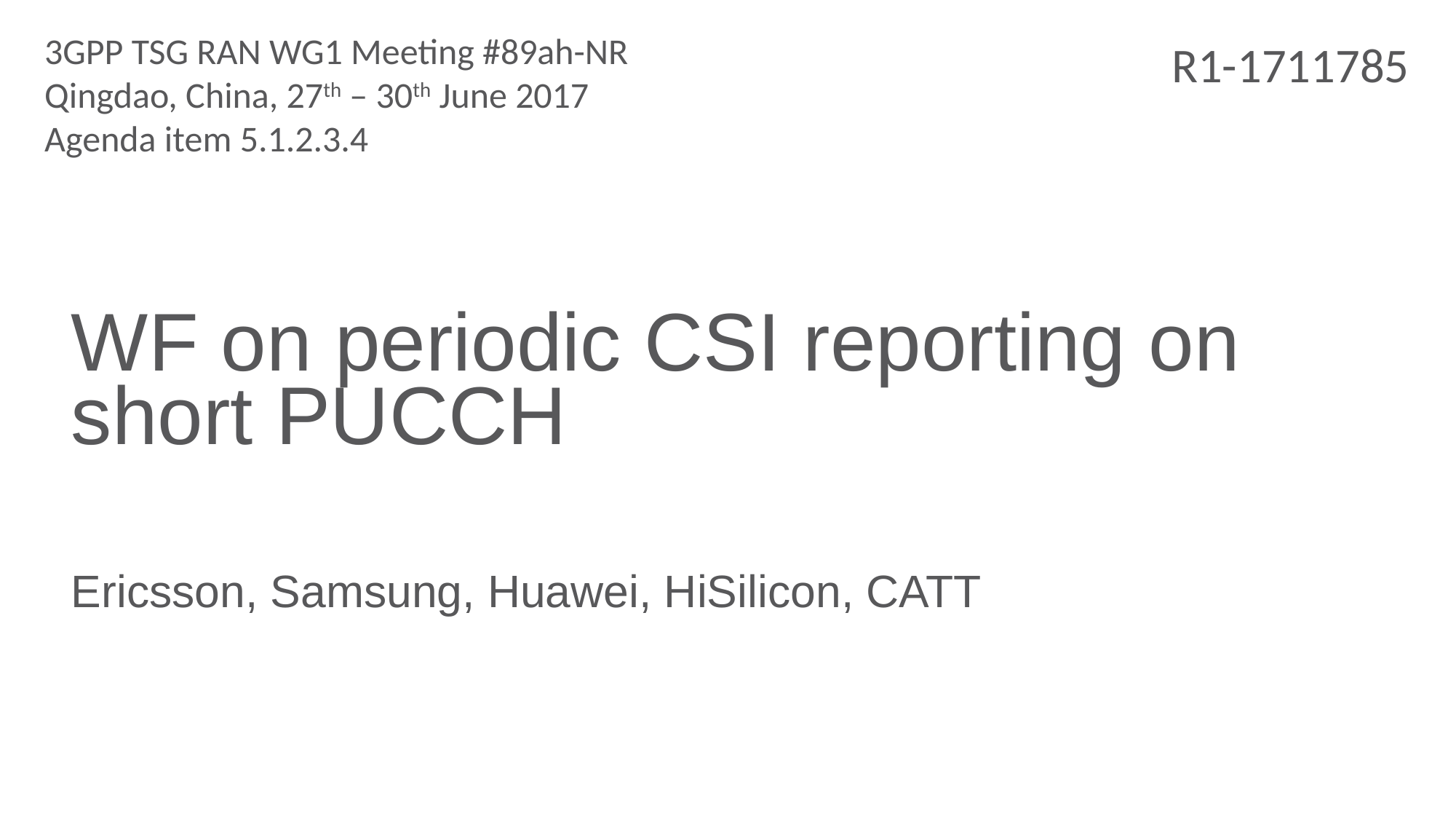

3GPP TSG RAN WG1 Meeting #89ah-NR
Qingdao, China, 27th – 30th June 2017
Agenda item 5.1.2.3.4
R1-1711785
# WF on periodic CSI reporting on short PUCCH
Ericsson, Samsung, Huawei, HiSilicon, CATT